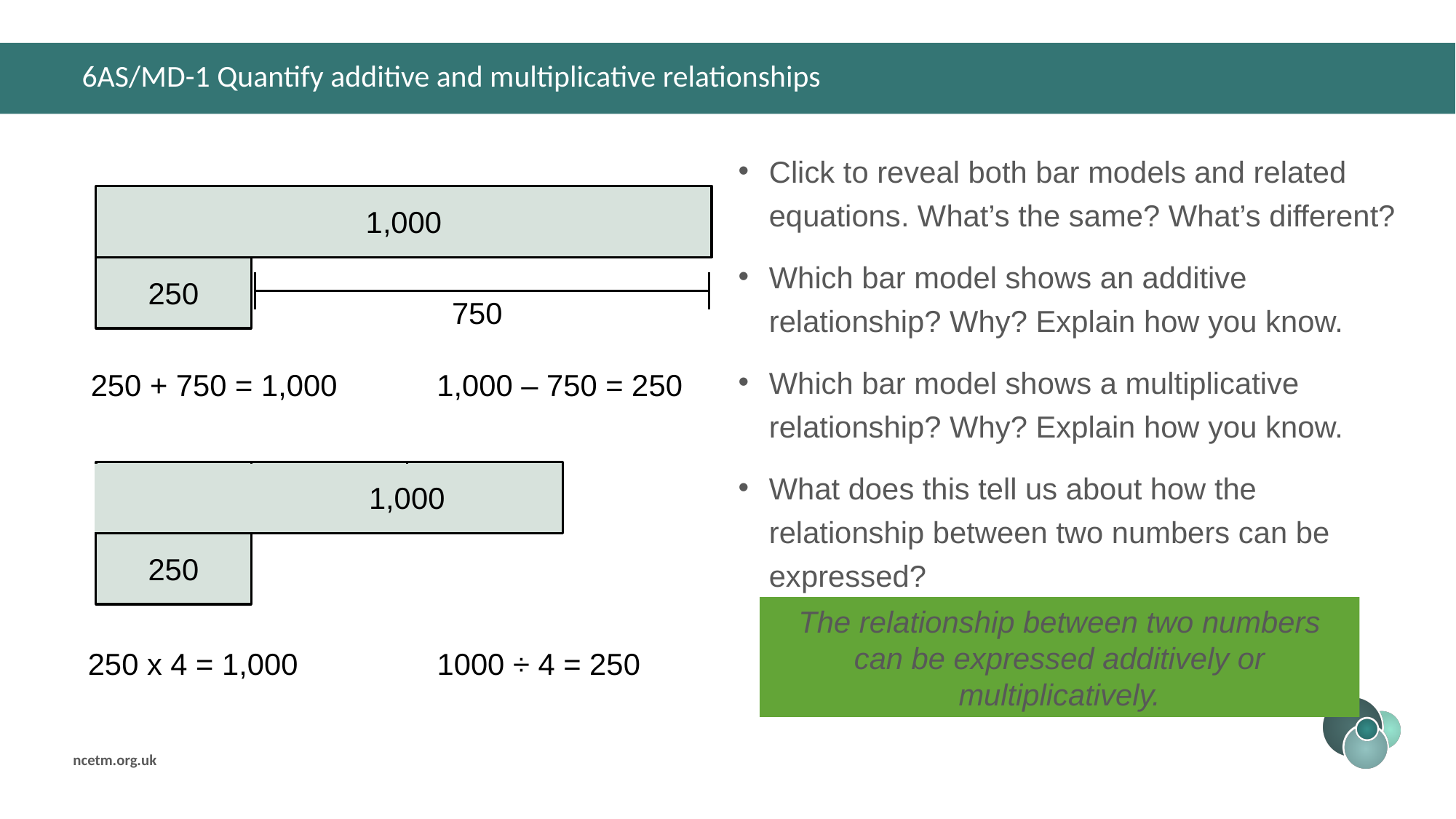

# 6AS/MD-1 Quantify additive and multiplicative relationships
Click to reveal both bar models and related equations. What’s the same? What’s different?
Which bar model shows an additive relationship? Why? Explain how you know.
Which bar model shows a multiplicative relationship? Why? Explain how you know.
What does this tell us about how the relationship between two numbers can be expressed?

1,000

250
750
250 + 750 = 1,000
1,000 – 750 = 250

1,000

250
The relationship between two numbers can be expressed additively or multiplicatively.
250 x 4 = 1,000
1000 ÷ 4 = 250